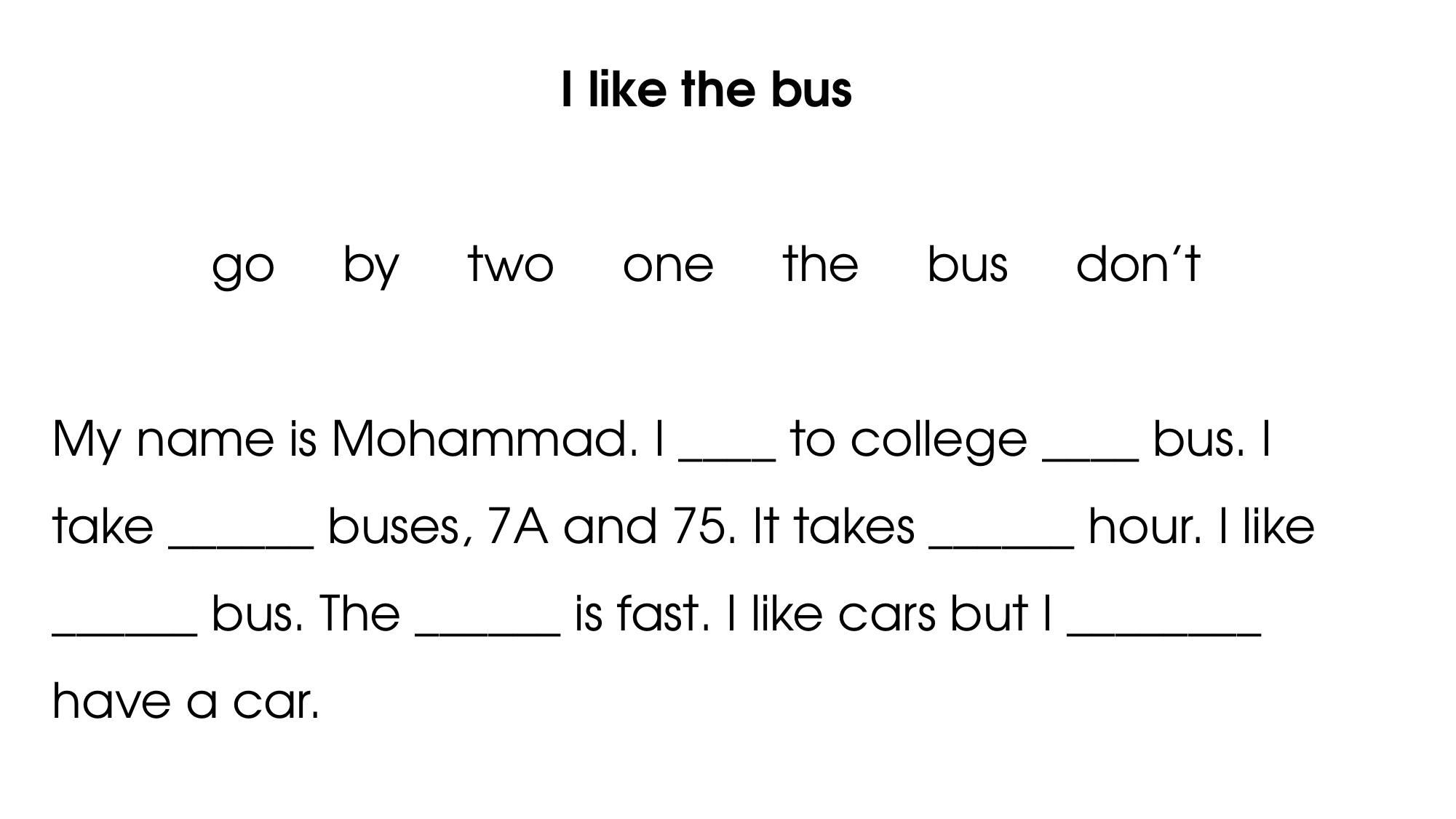

I like the bus

go     by     two     one     the     bus     don’t

My name is Mohammad. I ____ to college ____ bus. I take ______ buses, 7A and 75. It takes ______ hour. I like ______ bus. The ______ is fast. I like cars but I ________ have a car.